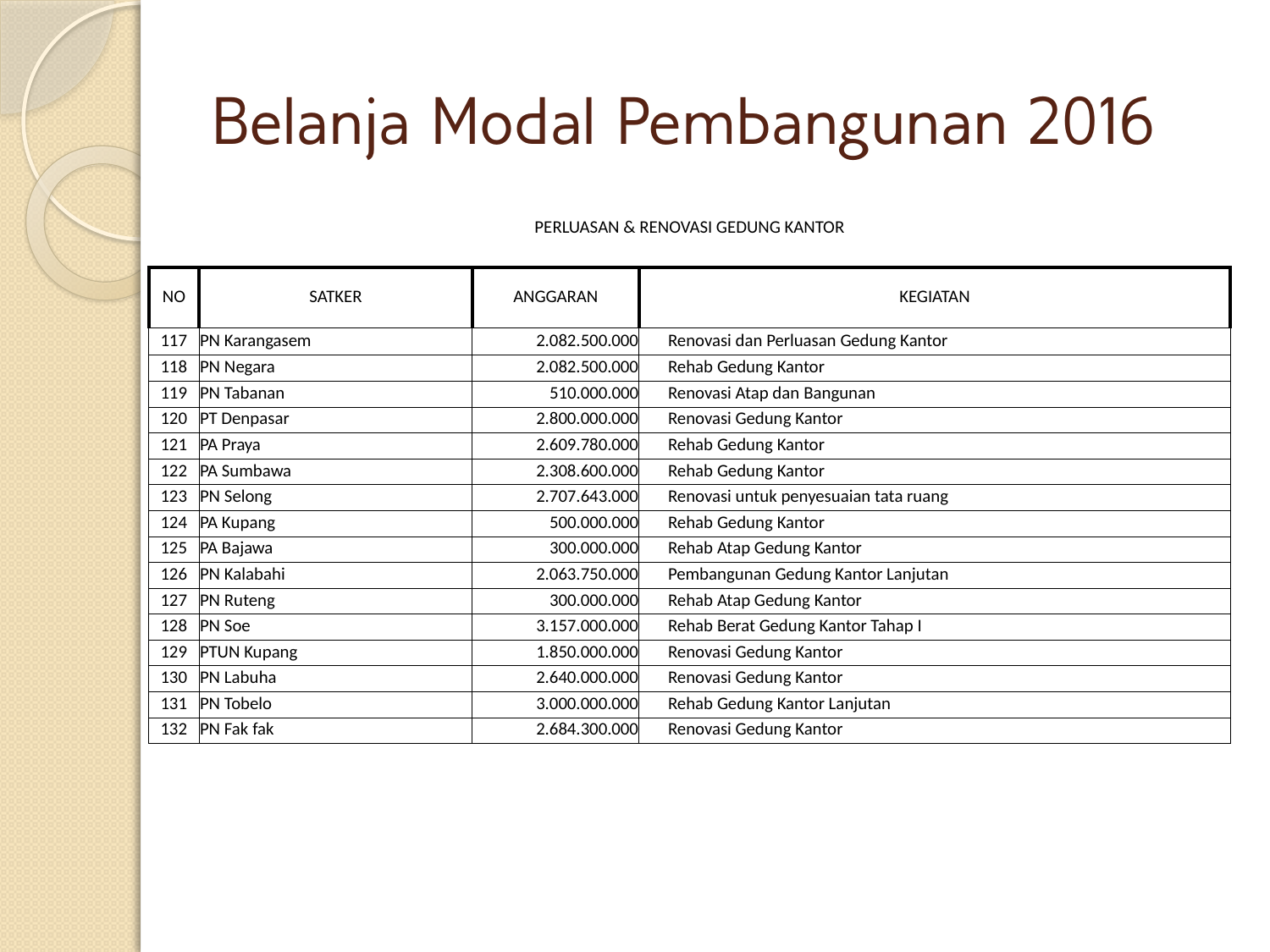

# Belanja Modal Pembangunan 2016
| PERLUASAN & RENOVASI GEDUNG KANTOR |  |  |  |
| --- | --- | --- | --- |
|  |  |  |  |
| NO | SATKER | ANGGARAN | KEGIATAN |
| 117 | PN Karangasem | 2.082.500.000 | Renovasi dan Perluasan Gedung Kantor |
| 118 | PN Negara | 2.082.500.000 | Rehab Gedung Kantor |
| 119 | PN Tabanan | 510.000.000 | Renovasi Atap dan Bangunan |
| 120 | PT Denpasar | 2.800.000.000 | Renovasi Gedung Kantor |
| 121 | PA Praya | 2.609.780.000 | Rehab Gedung Kantor |
| 122 | PA Sumbawa | 2.308.600.000 | Rehab Gedung Kantor |
| 123 | PN Selong | 2.707.643.000 | Renovasi untuk penyesuaian tata ruang |
| 124 | PA Kupang | 500.000.000 | Rehab Gedung Kantor |
| 125 | PA Bajawa | 300.000.000 | Rehab Atap Gedung Kantor |
| 126 | PN Kalabahi | 2.063.750.000 | Pembangunan Gedung Kantor Lanjutan |
| 127 | PN Ruteng | 300.000.000 | Rehab Atap Gedung Kantor |
| 128 | PN Soe | 3.157.000.000 | Rehab Berat Gedung Kantor Tahap I |
| 129 | PTUN Kupang | 1.850.000.000 | Renovasi Gedung Kantor |
| 130 | PN Labuha | 2.640.000.000 | Renovasi Gedung Kantor |
| 131 | PN Tobelo | 3.000.000.000 | Rehab Gedung Kantor Lanjutan |
| 132 | PN Fak fak | 2.684.300.000 | Renovasi Gedung Kantor |